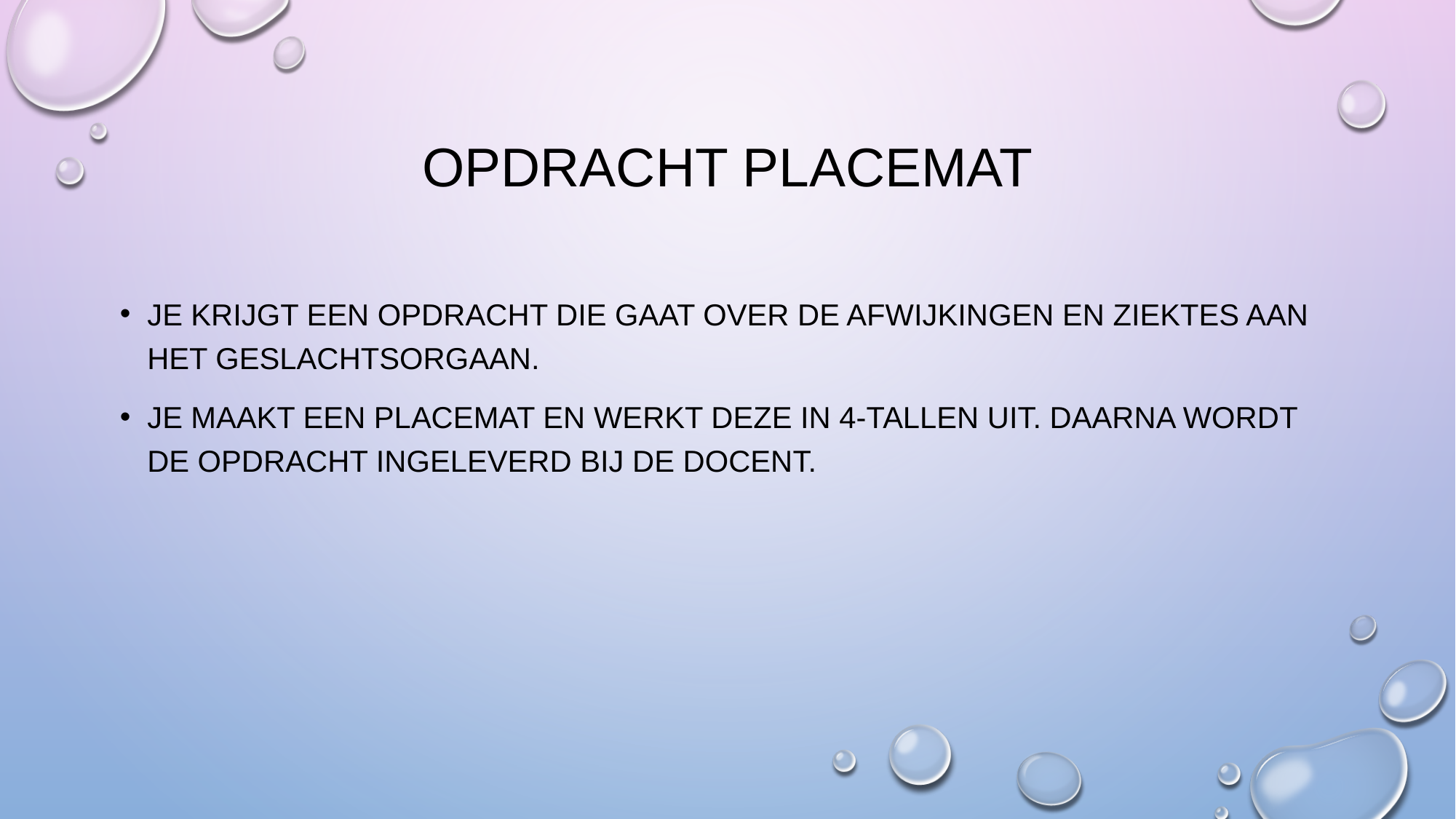

# Opdracht placemat
Je krijgt een opdracht die gaat over de afwijkingen en ziektes aan het geslachtsorgaan.
Je maakt een placemat en werkt deze in 4-tallen uit. Daarna wordt de opdracht ingeleverd bij de docent.